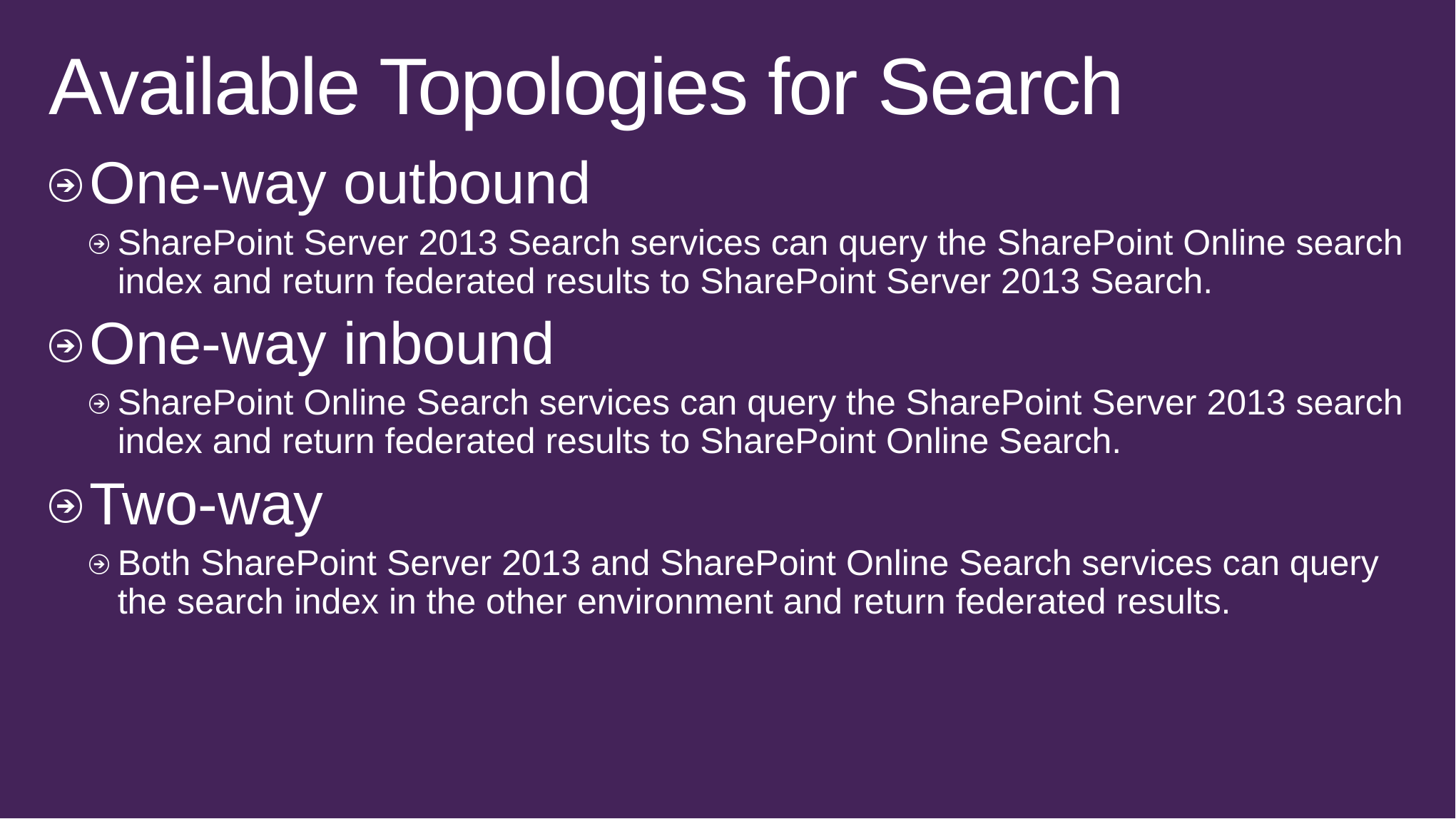

# Available Topologies for Search
One-way outbound
SharePoint Server 2013 Search services can query the SharePoint Online search index and return federated results to SharePoint Server 2013 Search.
One-way inbound
SharePoint Online Search services can query the SharePoint Server 2013 search index and return federated results to SharePoint Online Search.
Two-way
Both SharePoint Server 2013 and SharePoint Online Search services can query the search index in the other environment and return federated results.